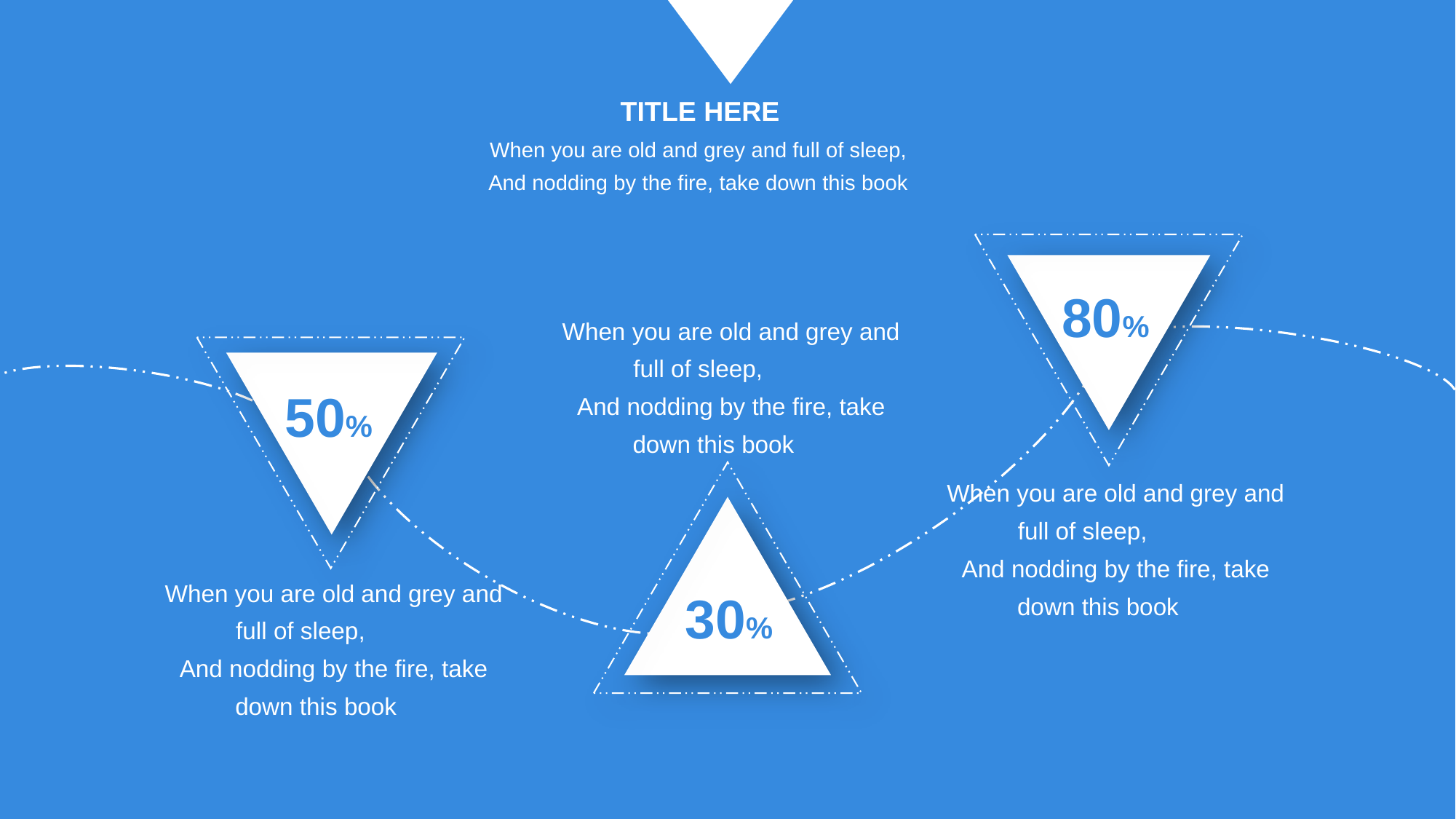

80%

When you are old and grey and full of sleep,
And nodding by the fire, take down this book

50%

30%
When you are old and grey and full of sleep,
And nodding by the fire, take down this book
When you are old and grey and full of sleep,
And nodding by the fire, take down this book